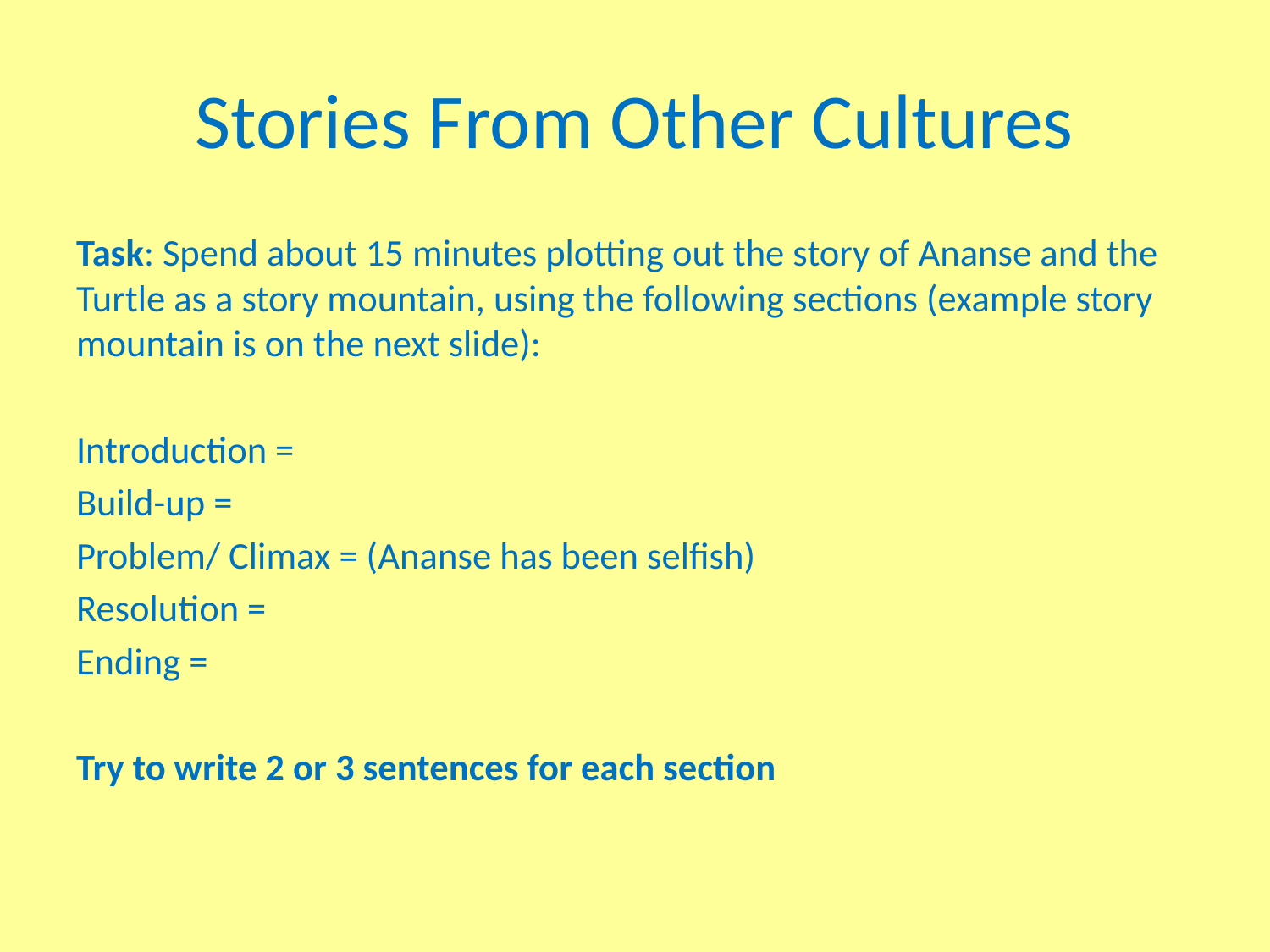

# Stories From Other Cultures
Task: Spend about 15 minutes plotting out the story of Ananse and the Turtle as a story mountain, using the following sections (example story mountain is on the next slide):

Introduction =
Build-up =
Problem/ Climax = (Ananse has been selfish)
Resolution =
Ending =

Try to write 2 or 3 sentences for each section